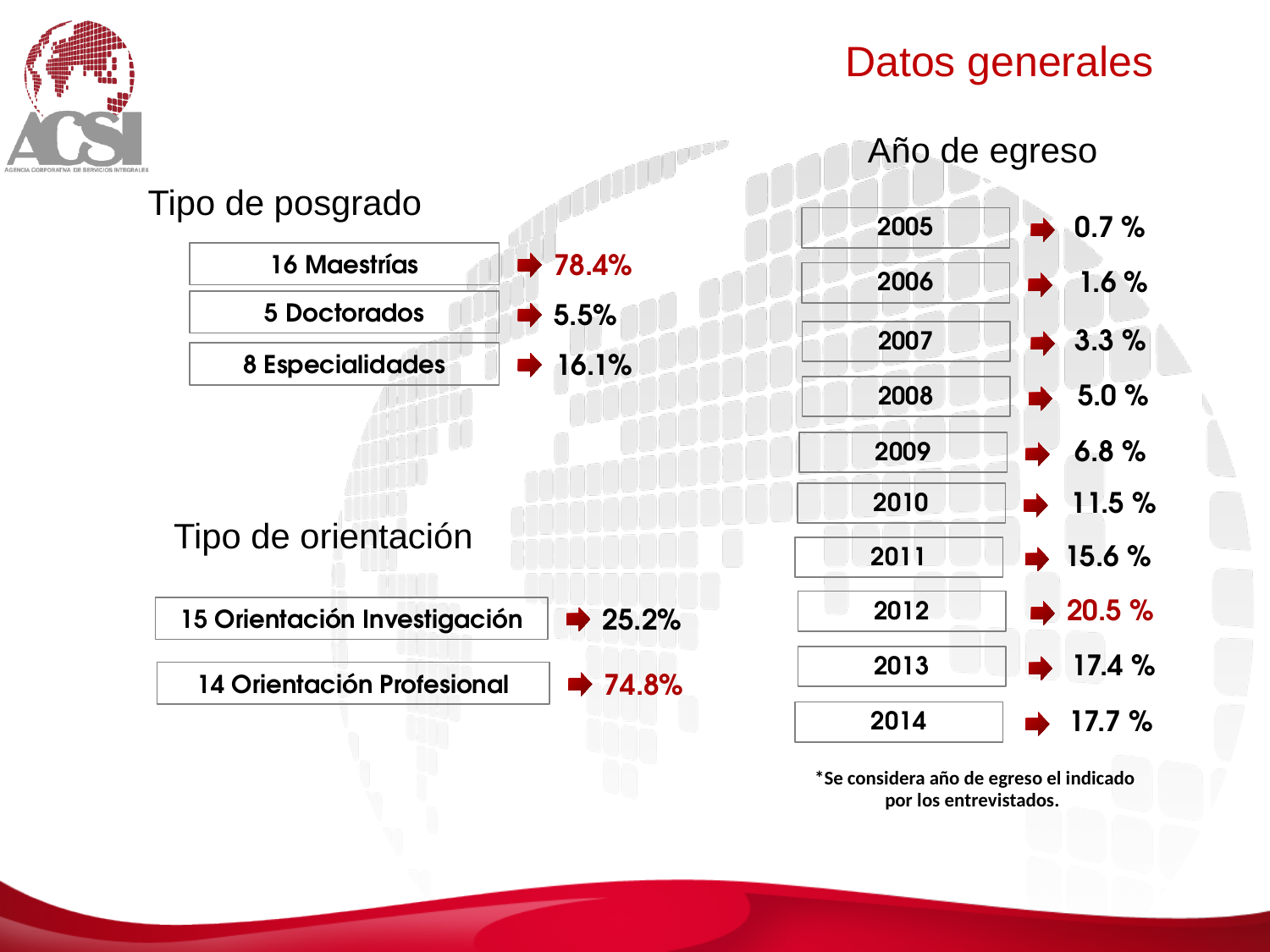

Datos generales
Año de egreso
Tipo de posgrado
0.7 %
2005

78.4%
16 Maestrías

1.6 %
2006

5 Doctorados
5.5%

3.3 %
2007

16.1%
8 Especialidades

5.0 %
2008

6.8 %
2009

11.5 %
2010

Tipo de orientación
15.6 %
2011

20.5 %
2012
25.2%
15 Orientación Investigación

17.4 %
2013

74.8%
14 Orientación Profesional

17.7 %
2014

*Se considera año de egreso el indicado por los entrevistados.